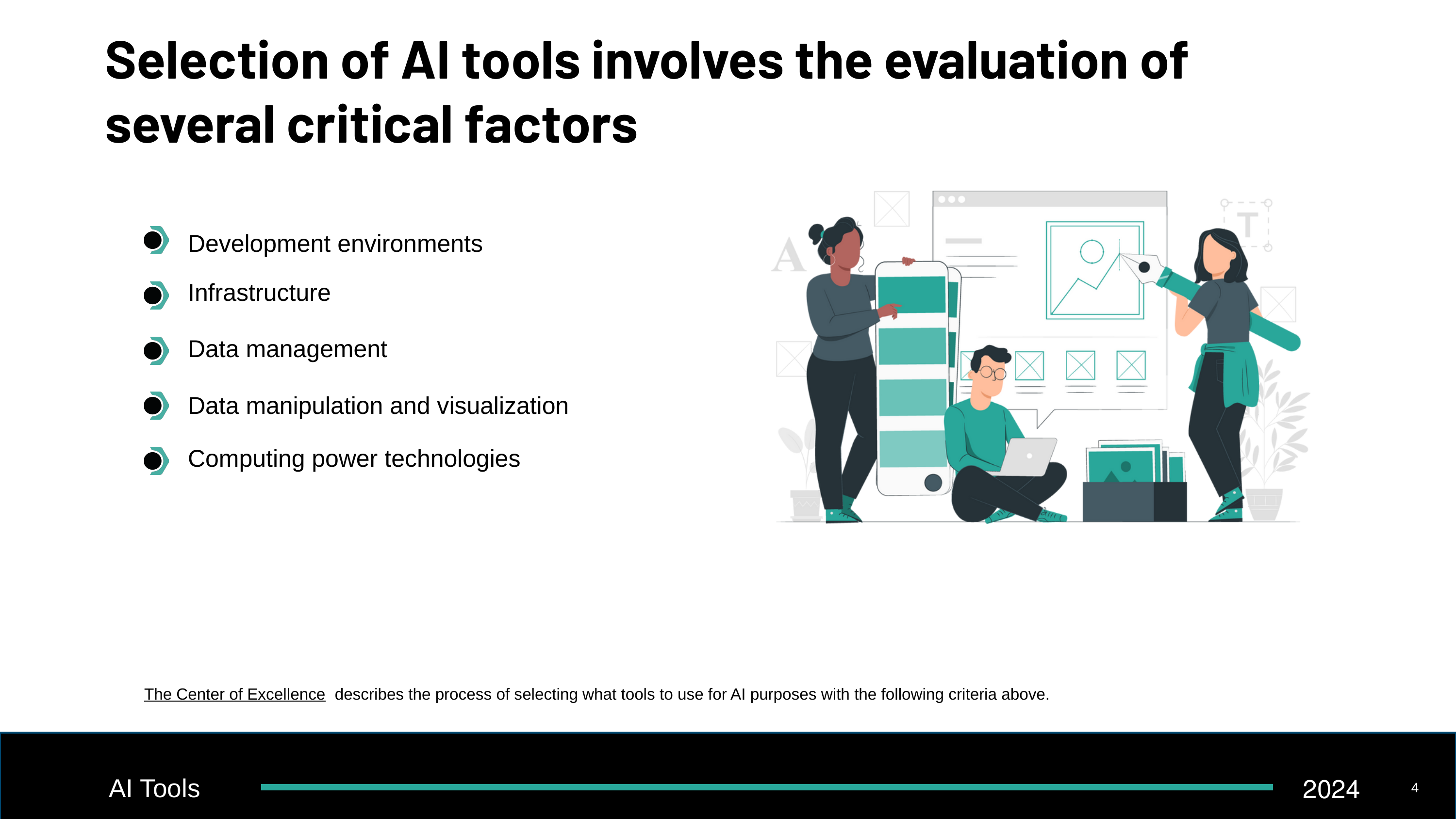

# Selection of AI tools involves the evaluation of several critical factors

Development environments

Infrastructure

Data management

Data manipulation and visualization
Computing power technologies

The Center of Excellence  describes the process of selecting what tools to use for AI purposes with the following criteria above.